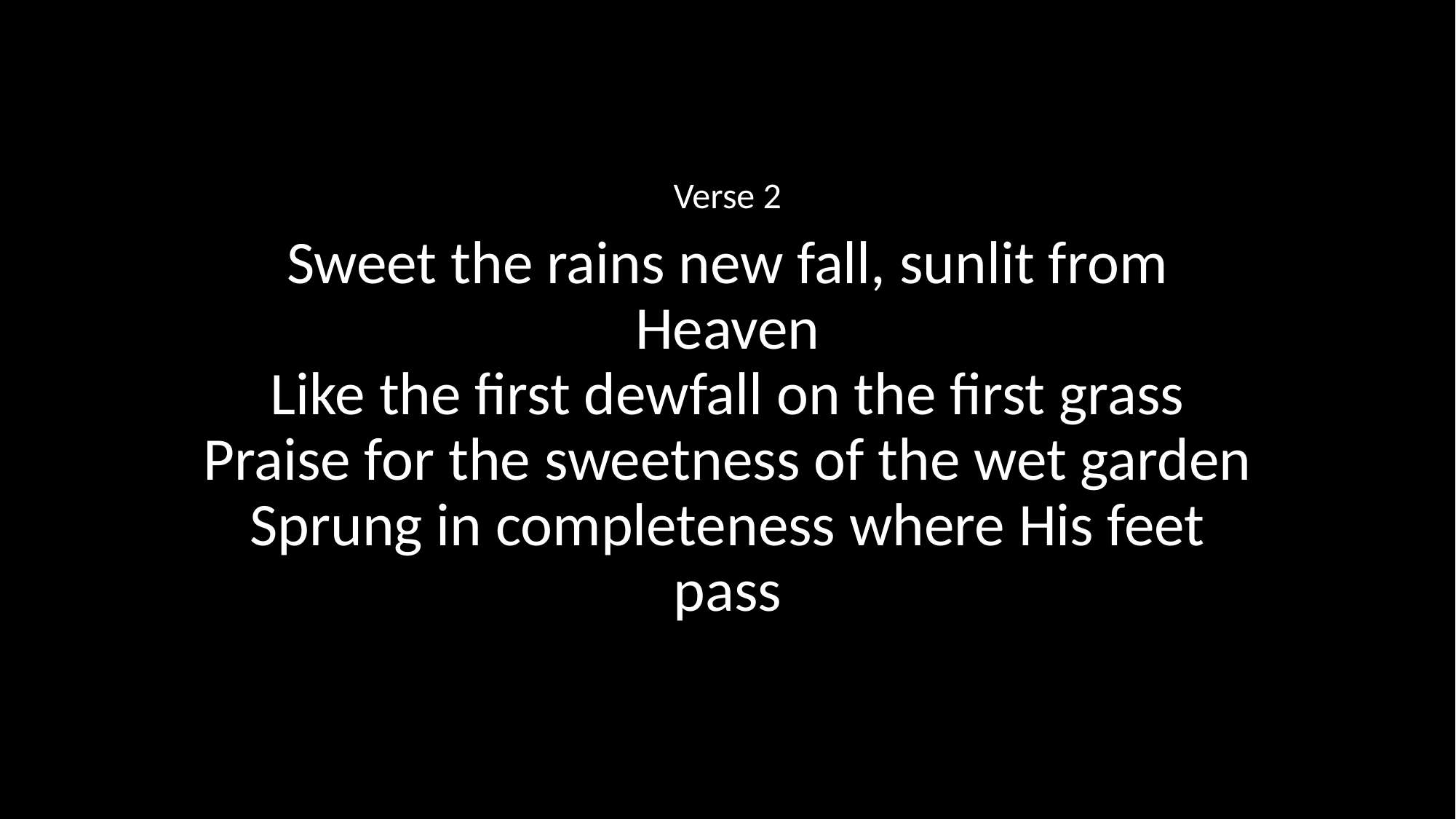

Verse 2
Sweet the rains new fall, sunlit from Heaven
Like the first dewfall on the first grass
Praise for the sweetness of the wet garden
Sprung in completeness where His feet pass